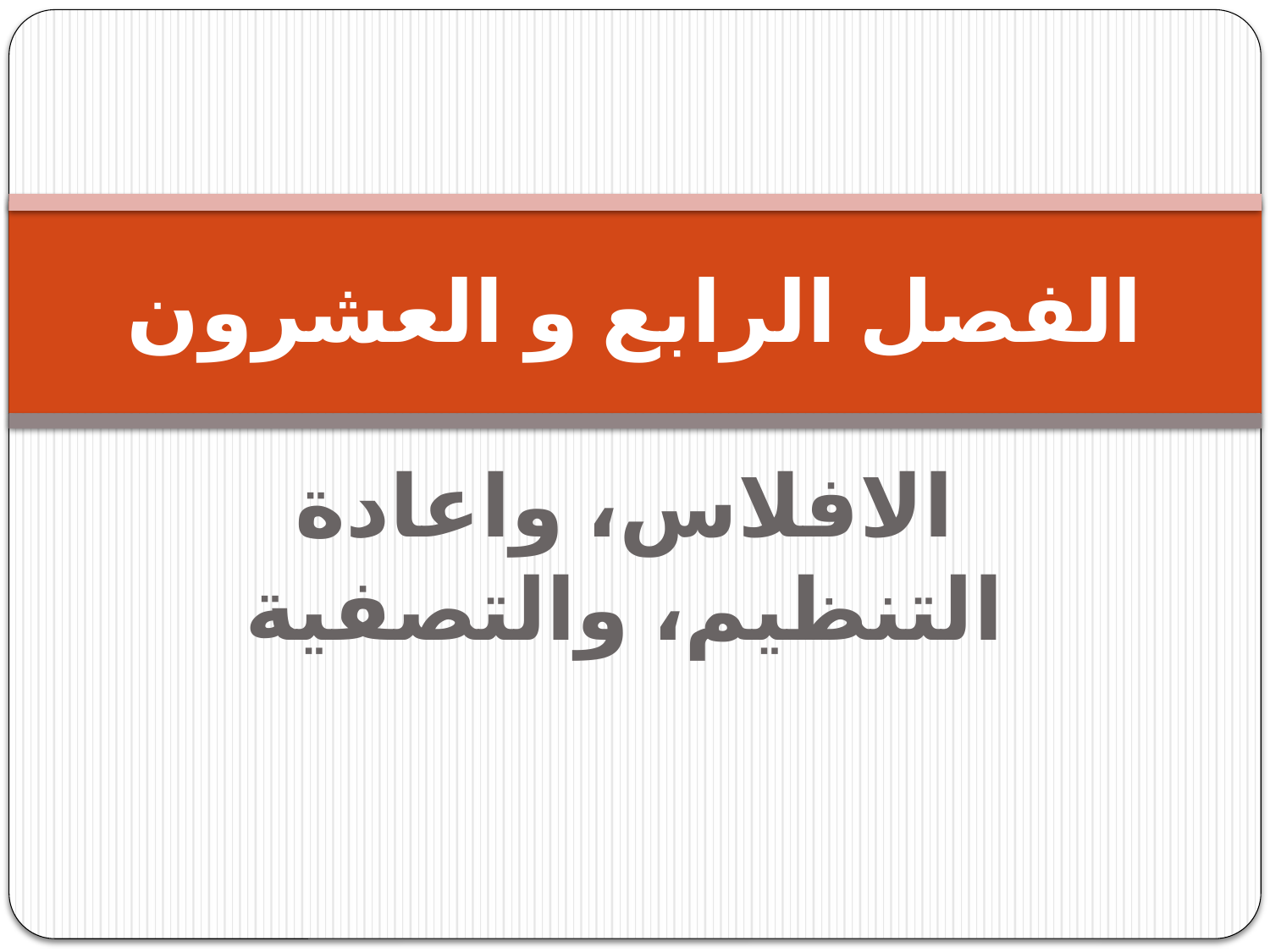

# الفصل الرابع و العشرون
الافلاس، واعادة التنظيم، والتصفية